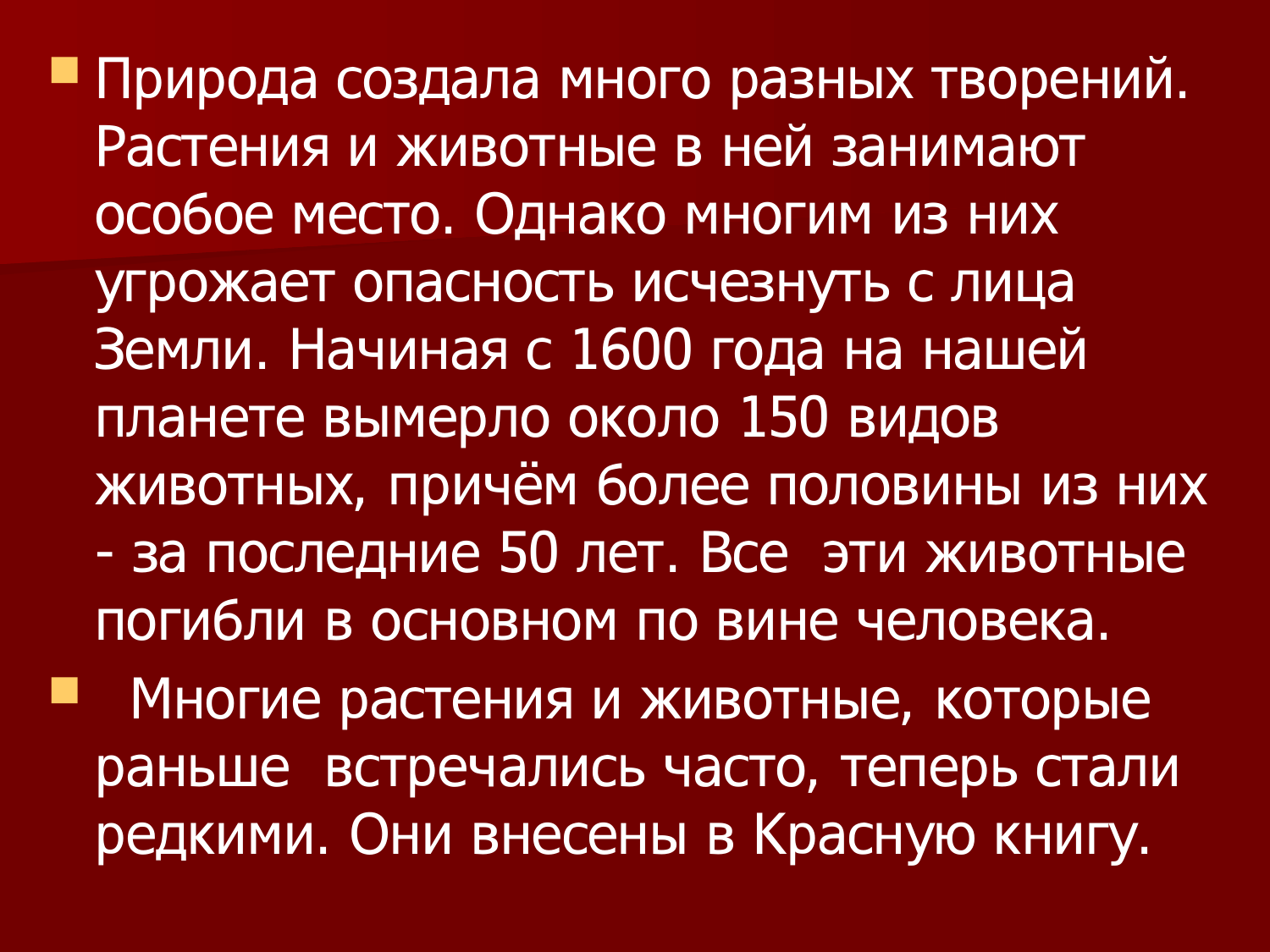

Природа создала много разных творений. Растения и животные в ней занимают особое место. Однако многим из них угрожает опасность исчезнуть с лица Земли. Начиная с 1600 года на нашей планете вымерло около 150 видов животных, причём более половины из них - за последние 50 лет. Все  эти животные погибли в основном по вине человека.
  Многие растения и животные, которые раньше  встречались часто, теперь стали редкими. Они внесены в Красную книгу.

#